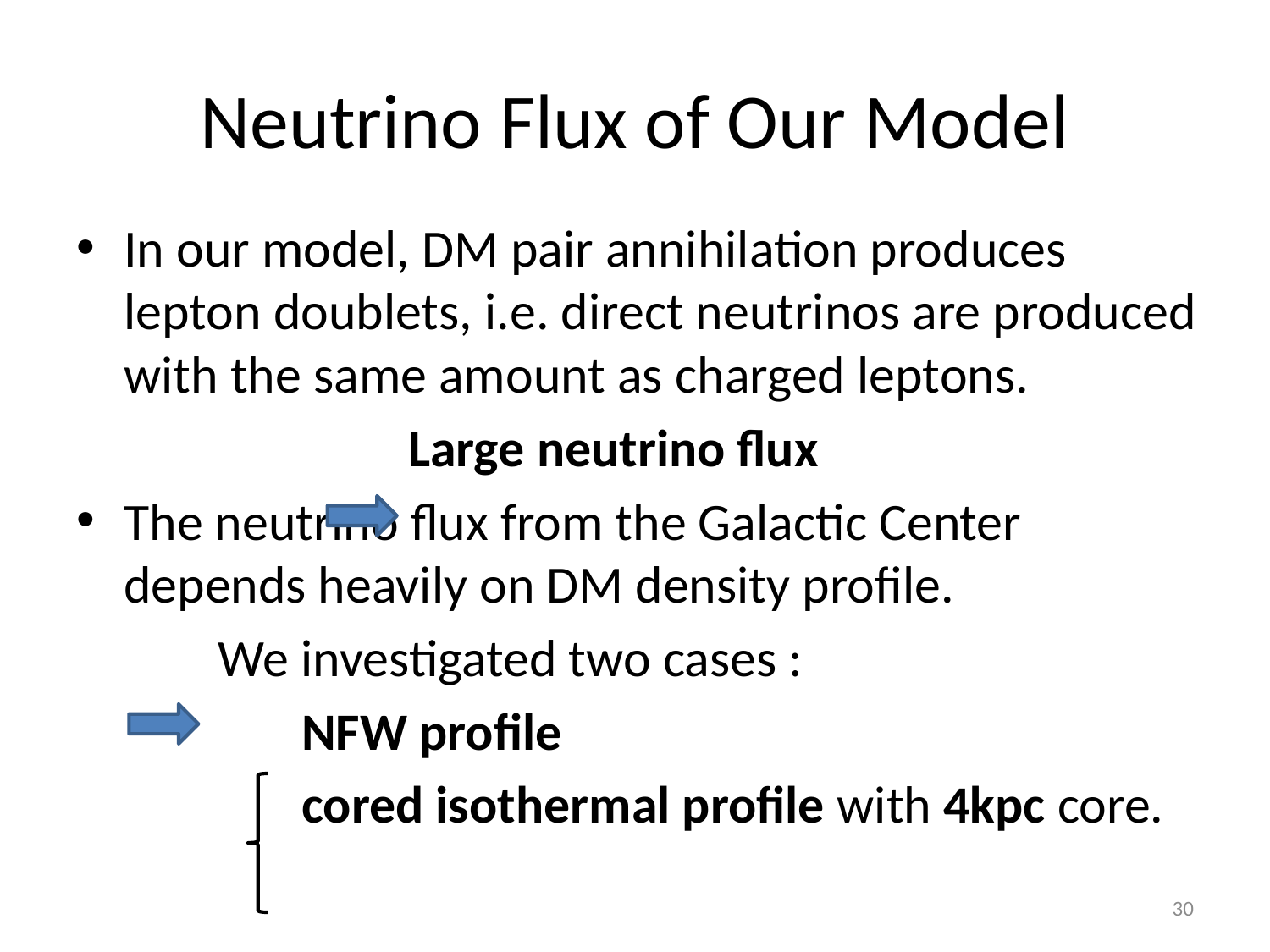

# Neutrino Flux of Our Model
In our model, DM pair annihilation produces lepton doublets, i.e. direct neutrinos are produced with the same amount as charged leptons.
                            Large neutrino flux
The neutrino flux from the Galactic Center depends heavily on DM density profile.
            We investigated two cases :
                   NFW profile
                   cored isothermal profile with 4kpc core.

30